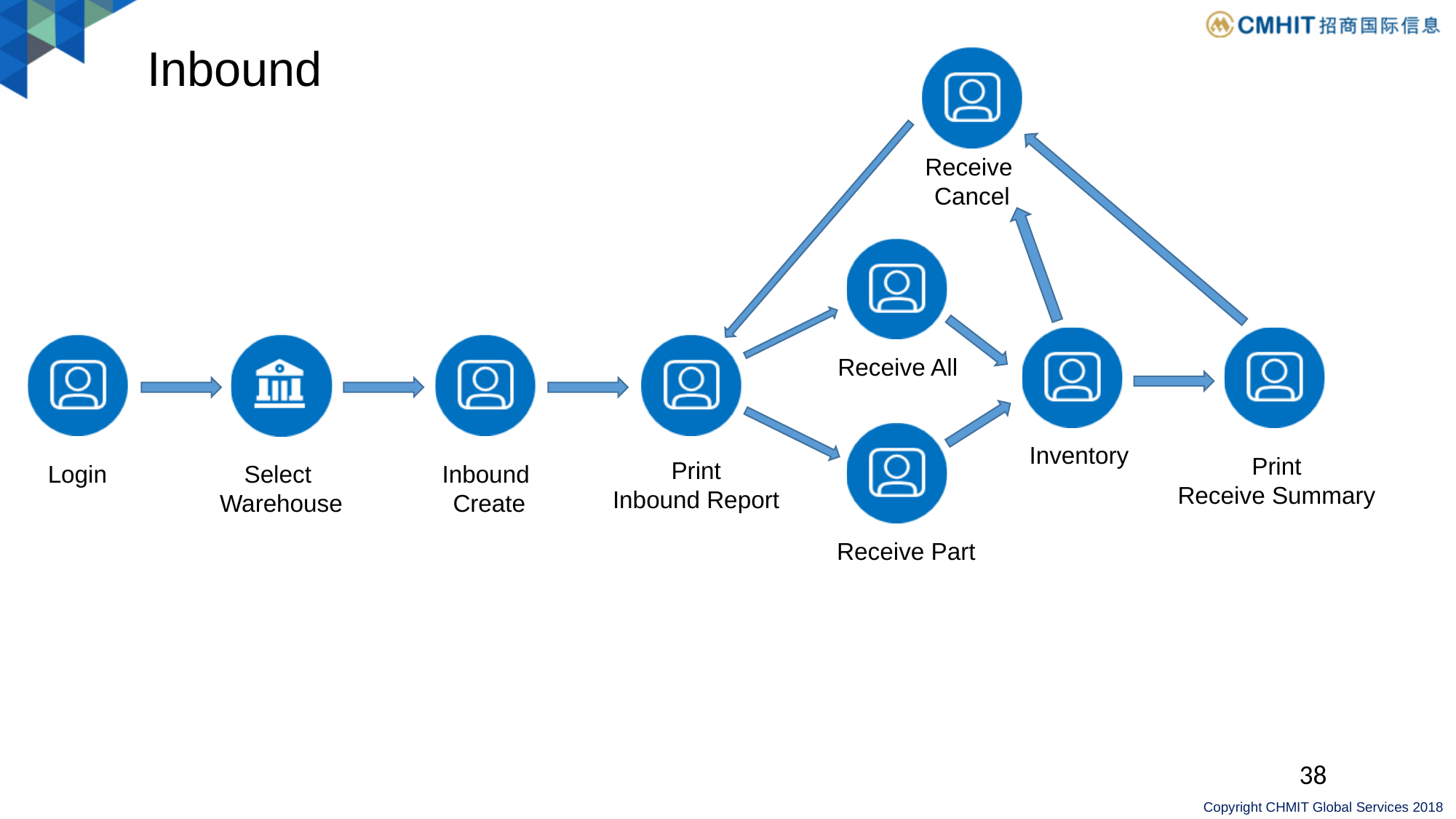

Inbound

Receive
Cancel

Receive All

Inventory
Print
Receive Summary
Print
Inbound Report
Login
Select
Warehouse
Inbound
Create
Receive Part
38